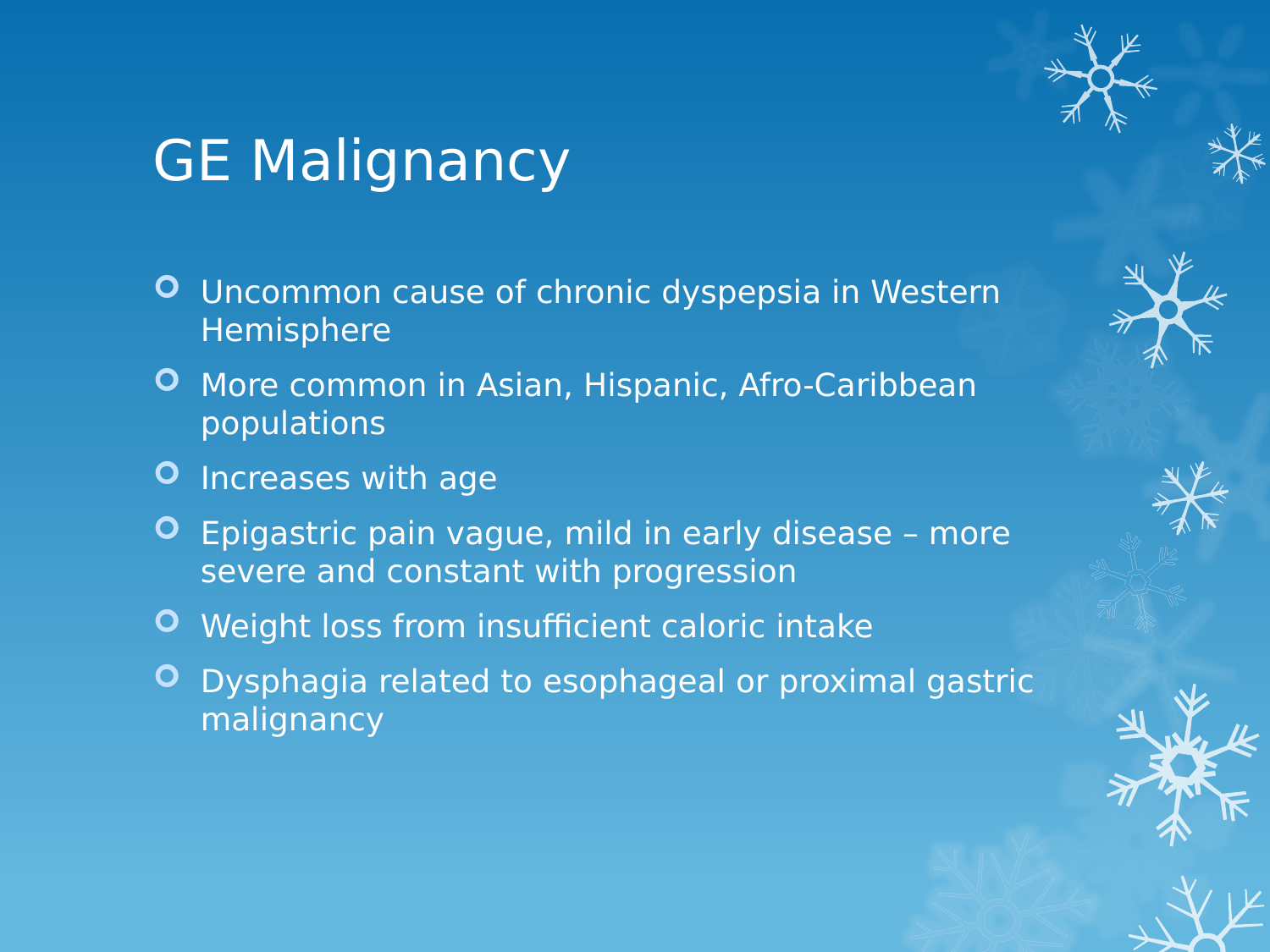

# GE Malignancy
Uncommon cause of chronic dyspepsia in Western Hemisphere
More common in Asian, Hispanic, Afro-Caribbean populations
Increases with age
Epigastric pain vague, mild in early disease – more severe and constant with progression
Weight loss from insufficient caloric intake
Dysphagia related to esophageal or proximal gastric malignancy